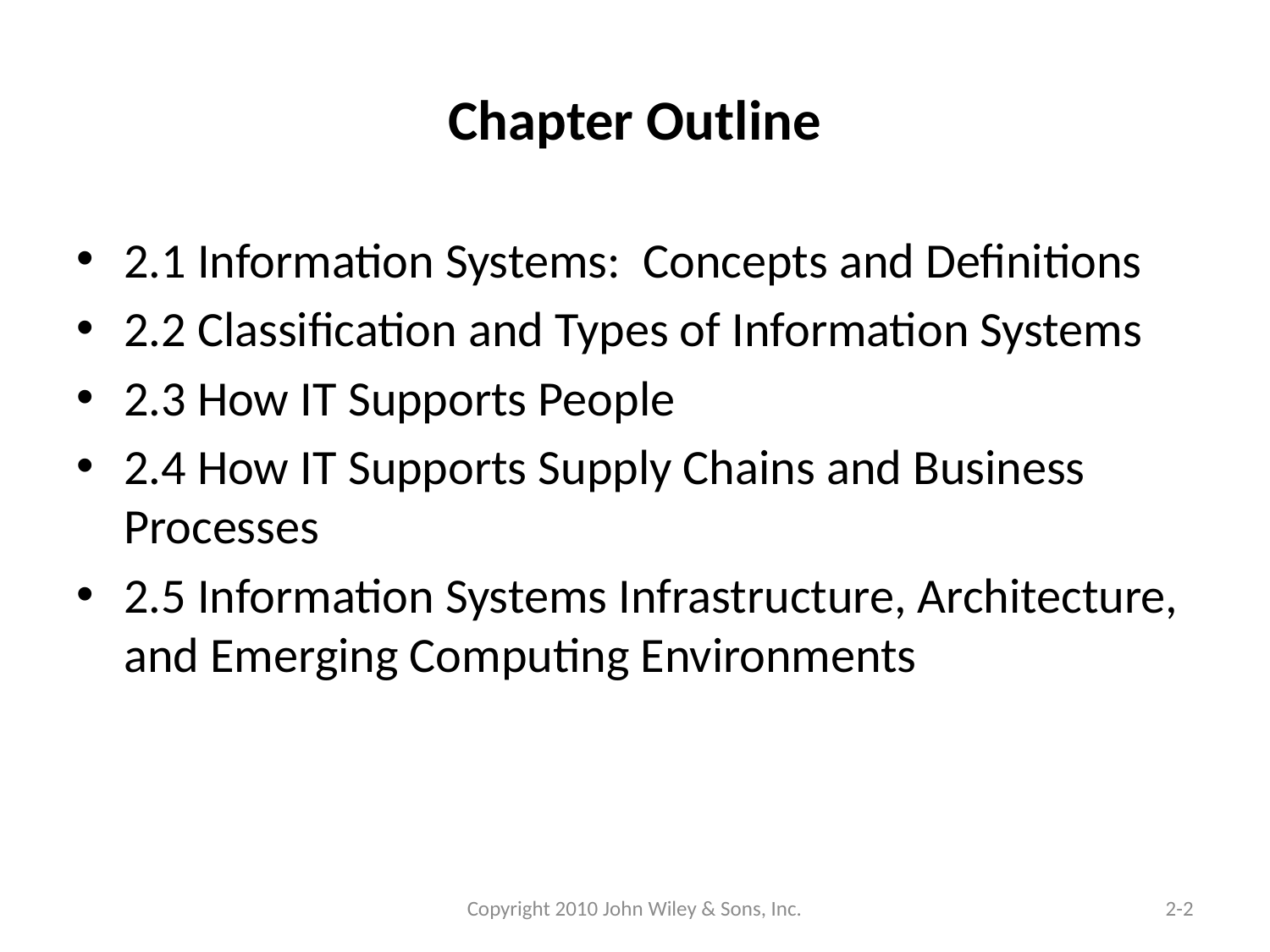

# Chapter Outline
2.1 Information Systems:  Concepts and Definitions
2.2 Classification and Types of Information Systems
2.3 How IT Supports People
2.4 How IT Supports Supply Chains and Business Processes
2.5 Information Systems Infrastructure, Architecture, and Emerging Computing Environments
Copyright 2010 John Wiley & Sons, Inc.
2-2